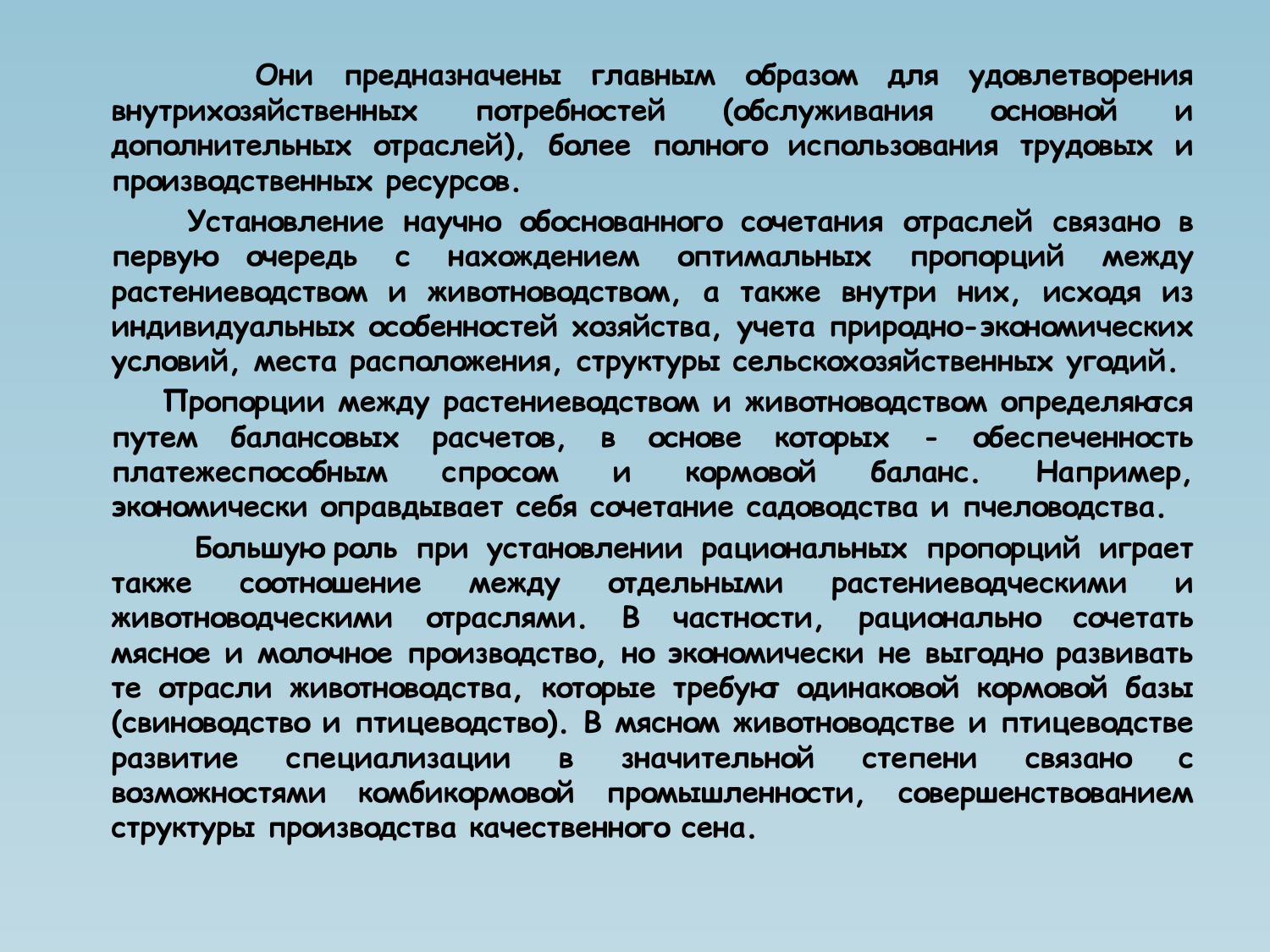

Они предназначены главным образом для удовлетворения внутрихозяйственных потребностей (обслуживания основной и дополнительных отраслей), более полного использования трудовых и производственных ресурсов.
      Установление научно обоснованного сочетания отраслей связано в первую очередь с нахождением оптимальных пропорций между растениеводством и животноводством, а также внутри них, исходя из индивидуальных особенностей хозяйства, учета природно-экономических условий, места расположения, структуры сельскохозяйственных угодий.
       Пропорции между растениеводством и животноводством определяются путем балансовых расчетов, в основе которых - обеспеченность платежеспособным спросом и кормовой баланс. Например, экономически оправдывает себя сочетание садоводства и пчеловодства.
       Большую роль при установлении рациональных пропорций играет также соотношение между отдельными растениеводческими и животноводческими отраслями. В частности, рационально сочетать мясное и молочное производство, но экономически не выгодно развивать те отрасли животноводства, которые требуют одинаковой кормовой базы (свиноводство и птицеводство). В мясном животноводстве и птицеводстве развитие специализации в значительной степени связано с возможностями комбикормовой промышленности, совершенствованием структуры производства качественного сена.